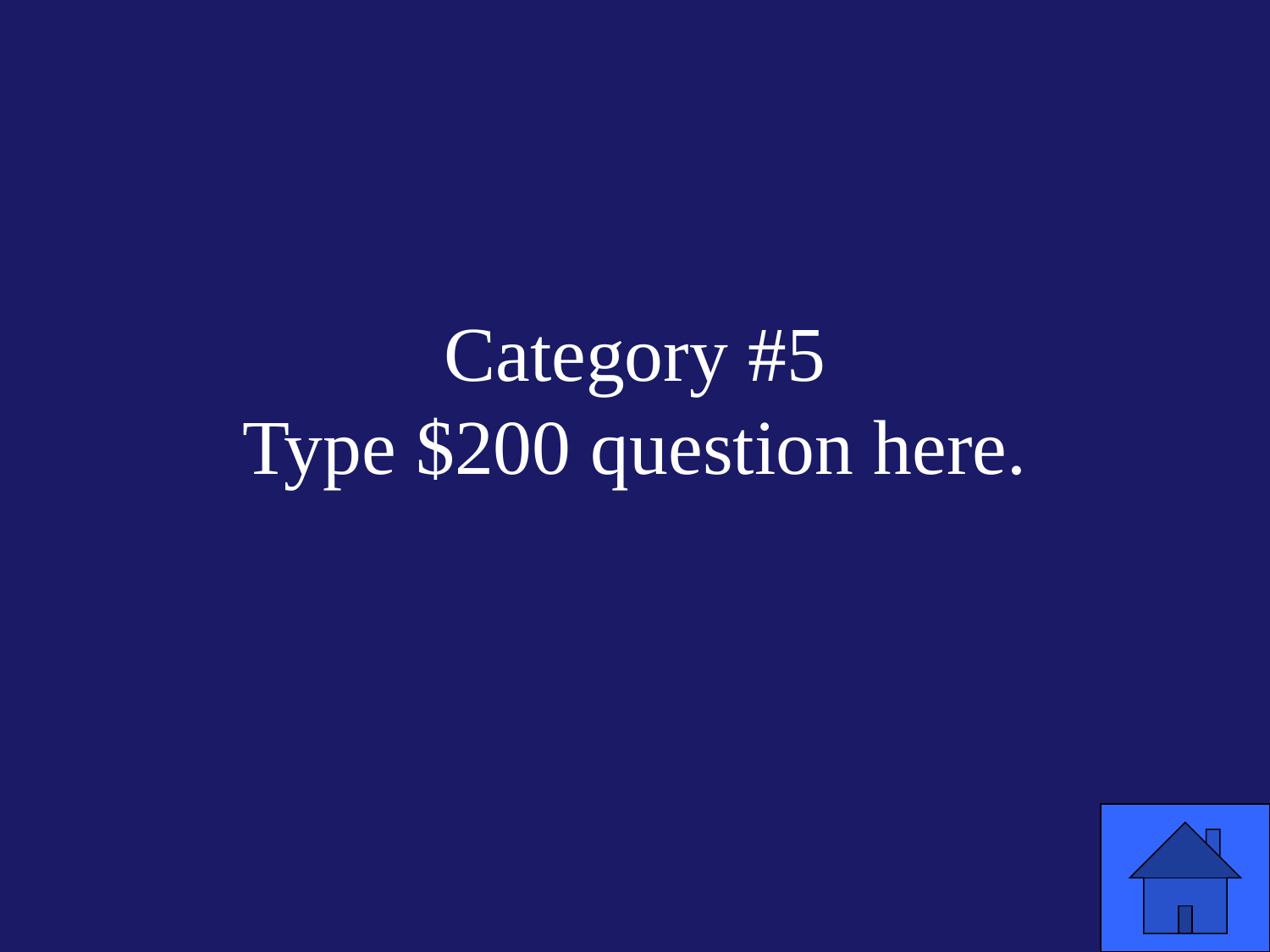

# Category #5 Type $200 question here.